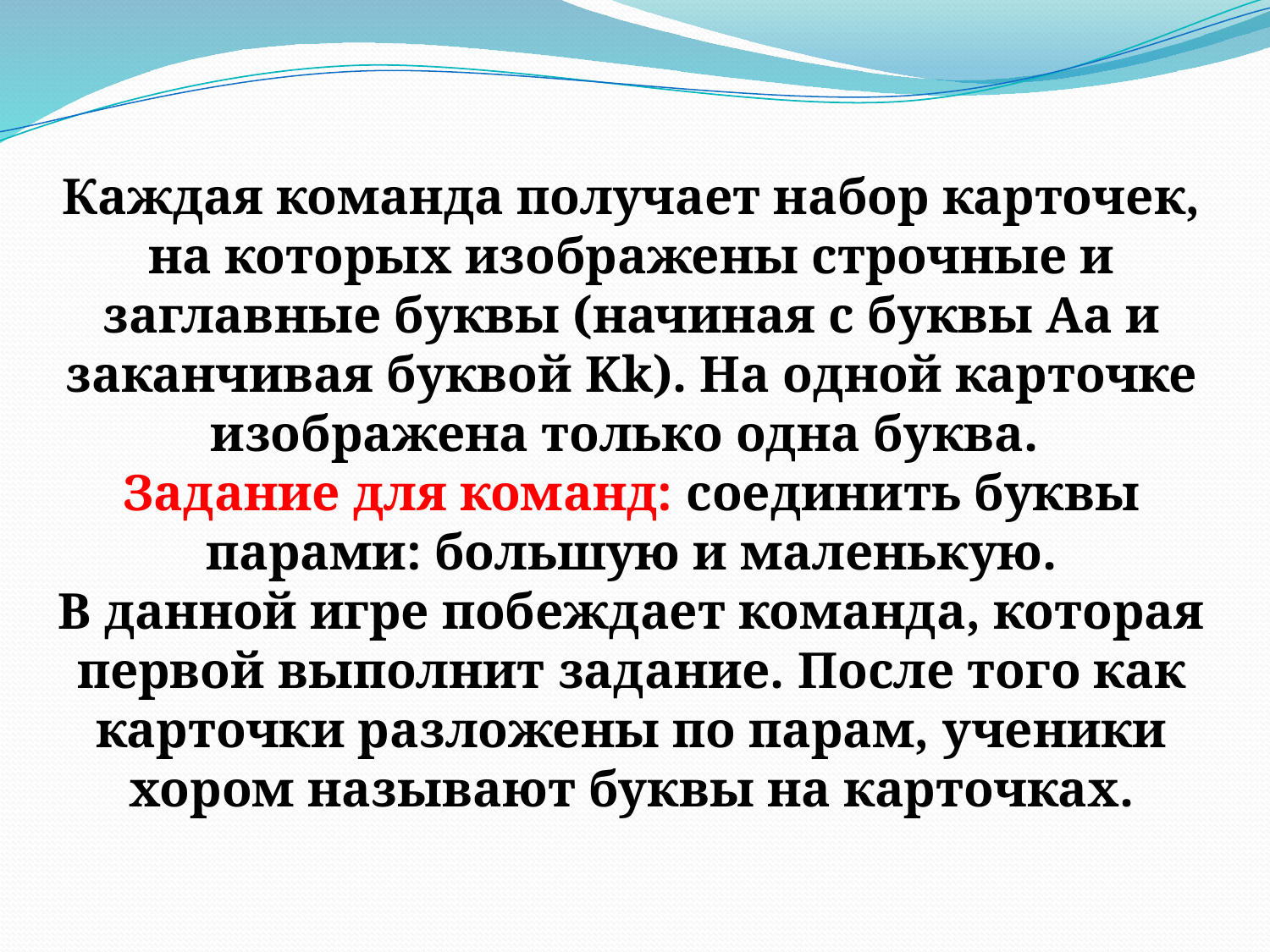

# Каждая команда получает набор карточек, на которых изображены строчные и заглавные буквы (начиная с буквы Аа и заканчивая буквой Kk). На одной карточке изображена только одна буква. Задание для команд: соединить буквы парами: большую и маленькую. В данной игре побеждает команда, которая первой выполнит задание. После того как карточки разложены по парам, ученики хором называют буквы на карточках.